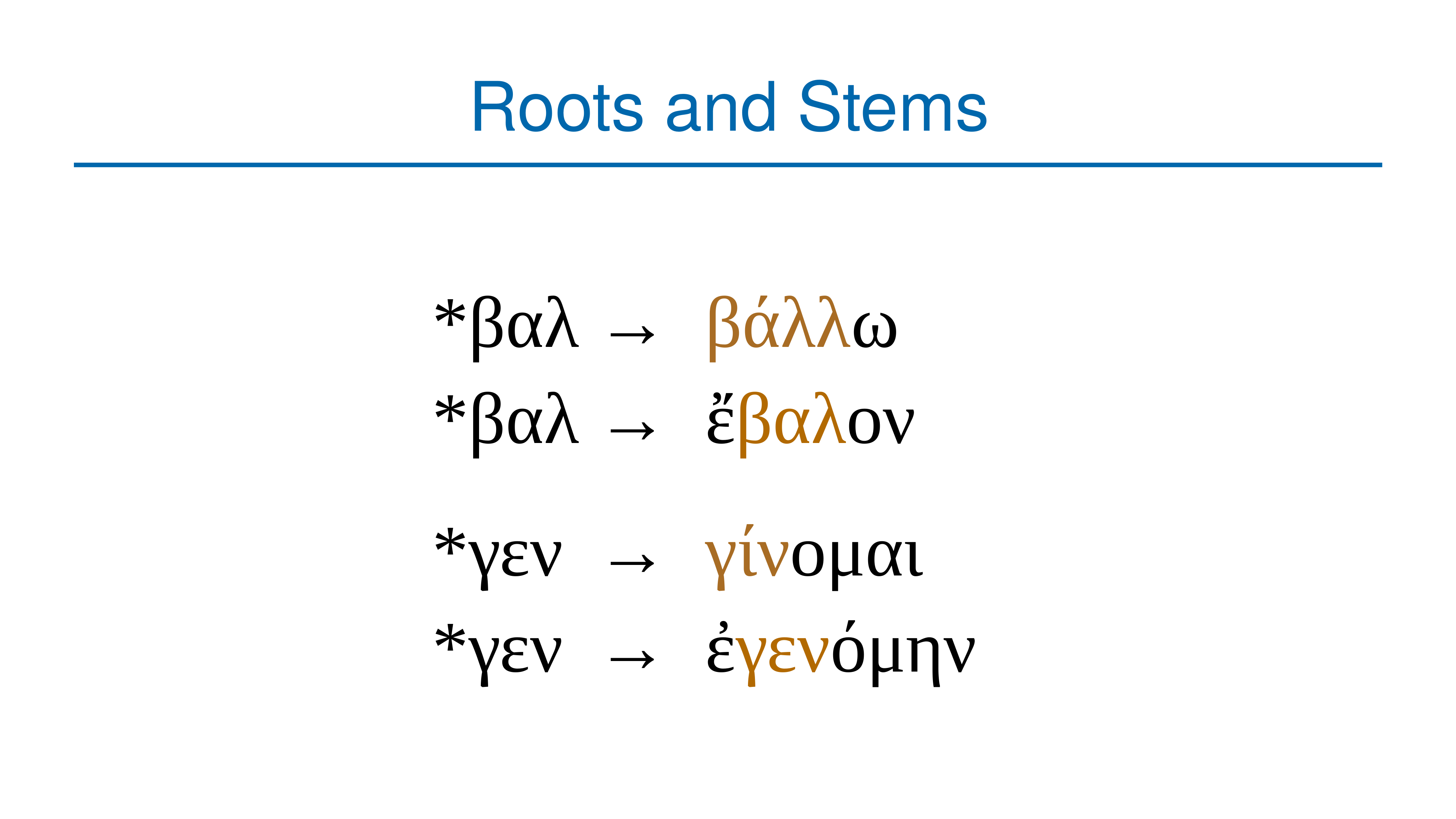

# Roots and Stems
*βαλ	→	βάλλω
*βαλ	→	ἔβαλον
*γεν	→	γίνομαι
*γεν	→	ἐγενόμην